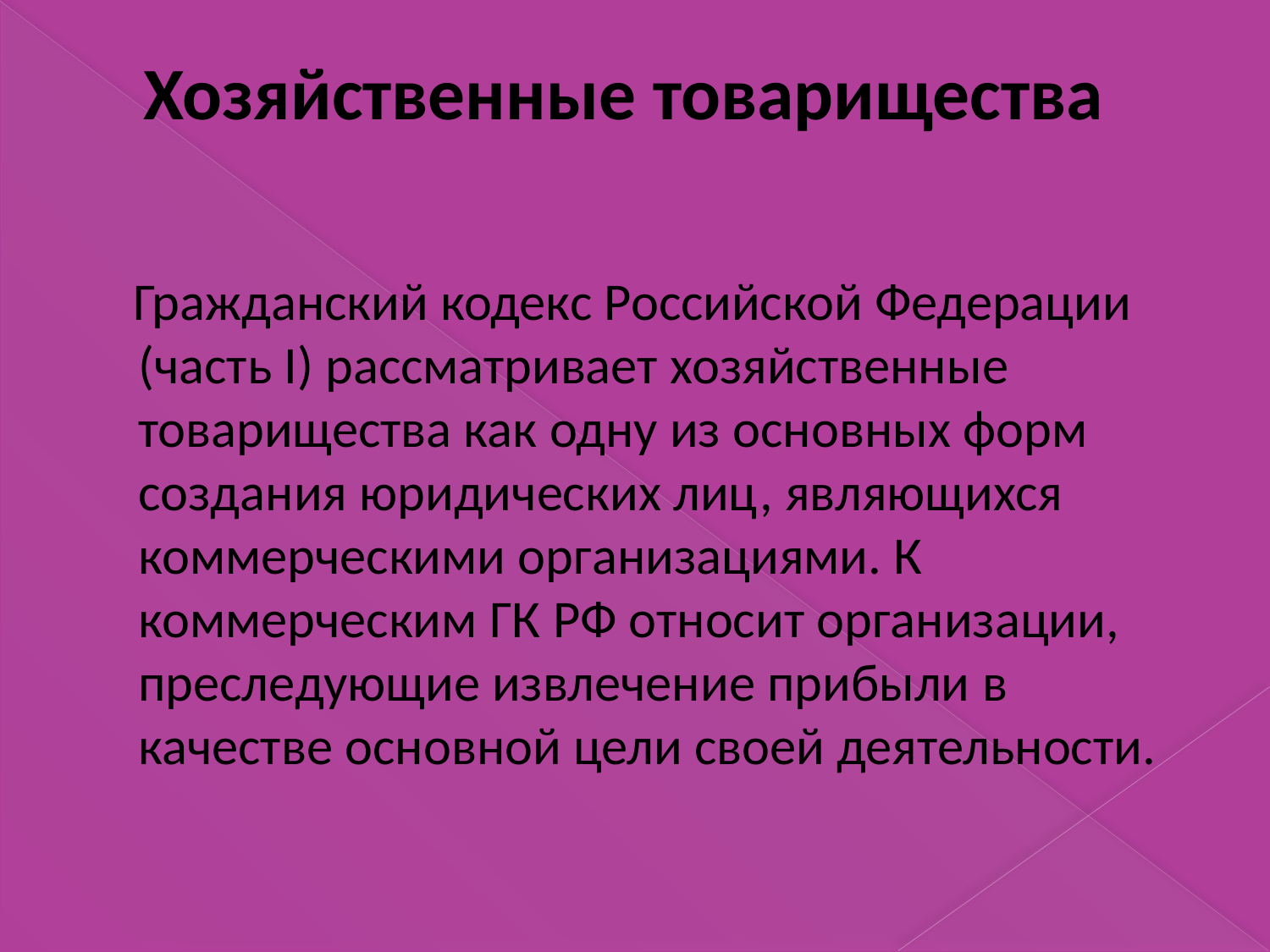

# Хозяйственные товарищества
    Гражданский кодекс Российской Федерации (часть I) рассматривает хозяйственные товарищества как одну из основных форм создания юридических лиц, являющихся коммерческими организациями. К коммерческим ГК РФ относит организации, преследующие извлечение прибыли в качестве основной цели своей деятельности.